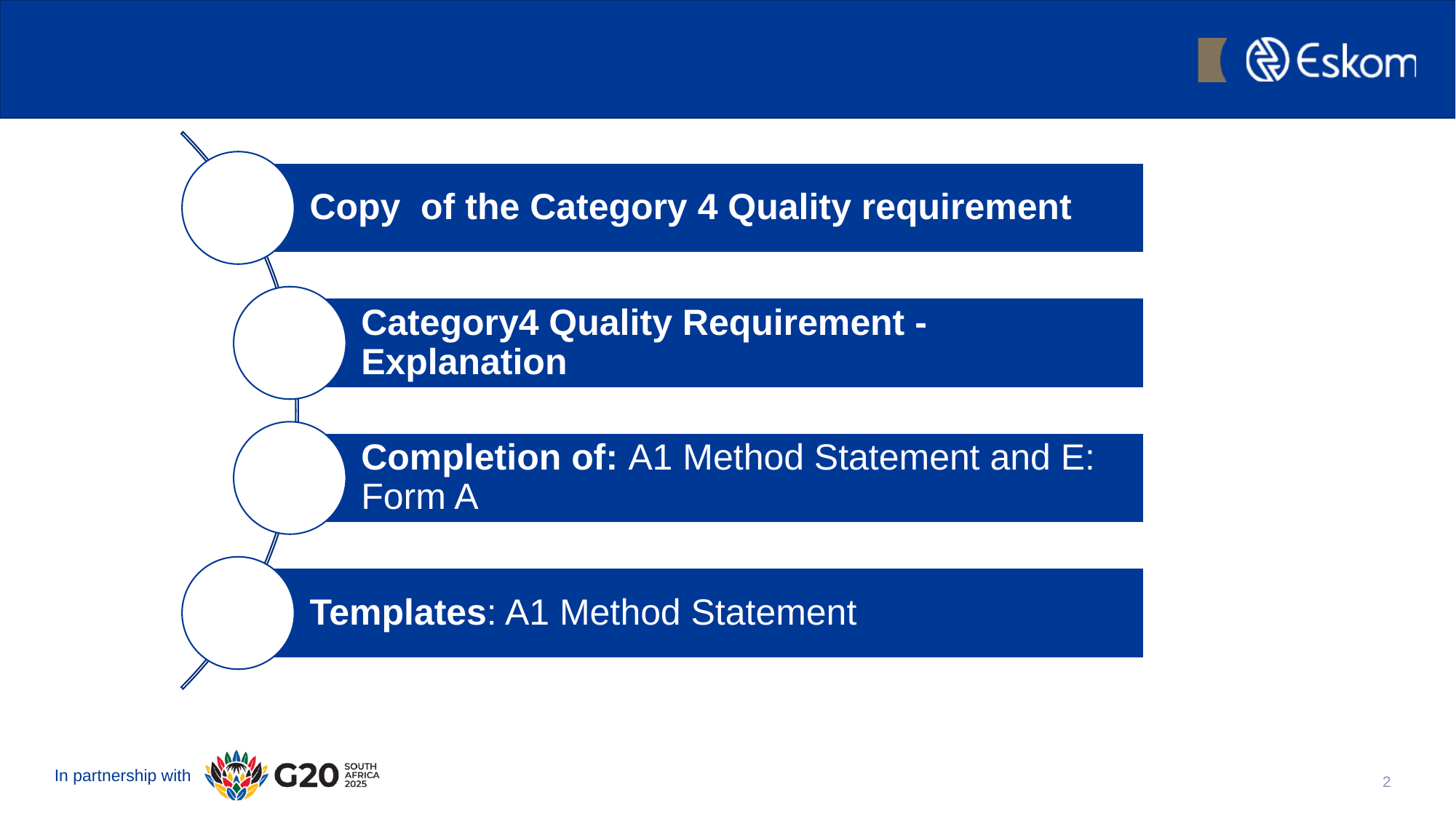

#
Copy  of the Category 4 Quality requirement
Category4 Quality Requirement - Explanation
Completion of: A1 Method Statement and E: Form A
Templates: A1 Method Statement
2